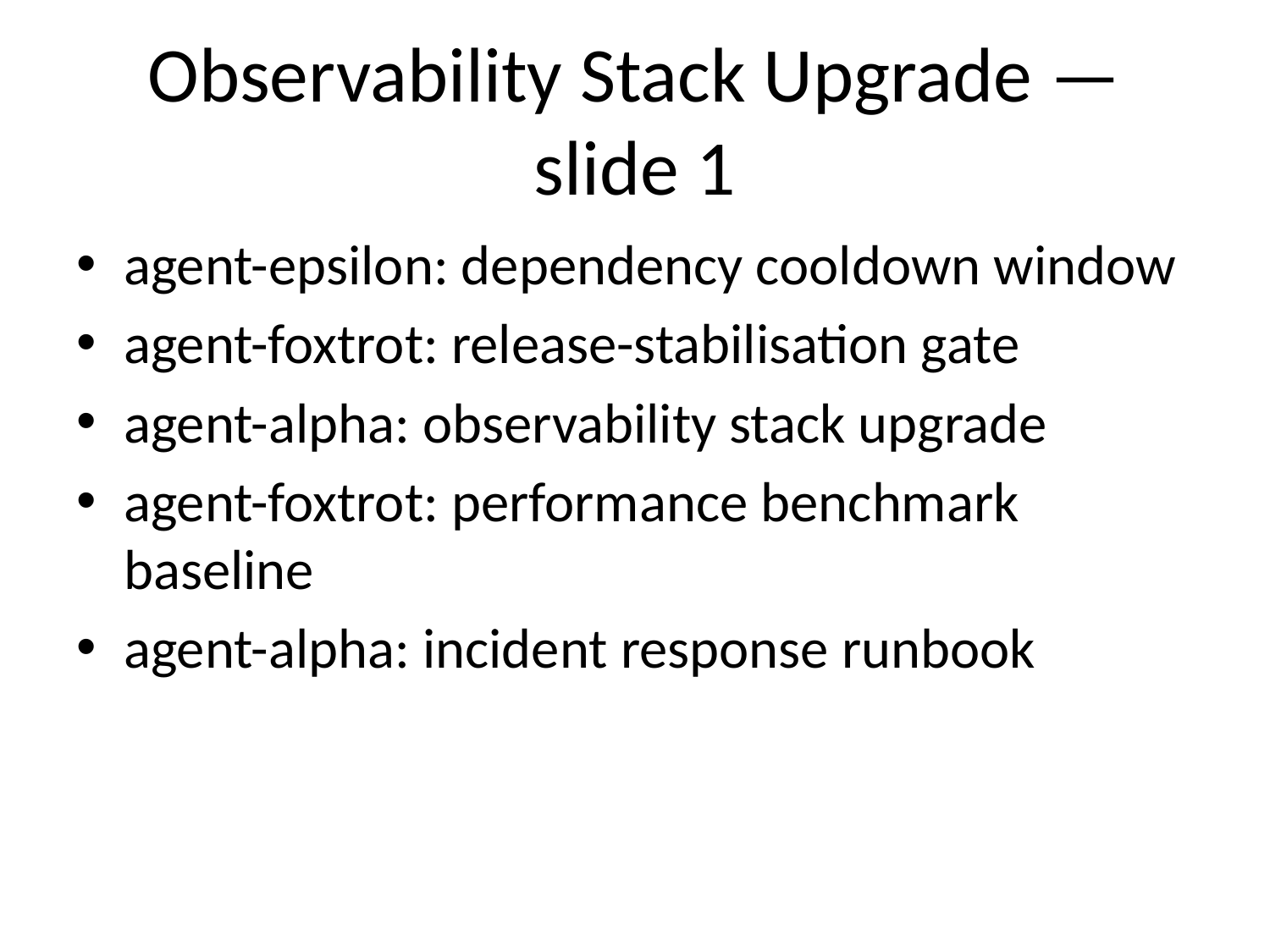

# Observability Stack Upgrade — slide 1
agent-epsilon: dependency cooldown window
agent-foxtrot: release-stabilisation gate
agent-alpha: observability stack upgrade
agent-foxtrot: performance benchmark baseline
agent-alpha: incident response runbook